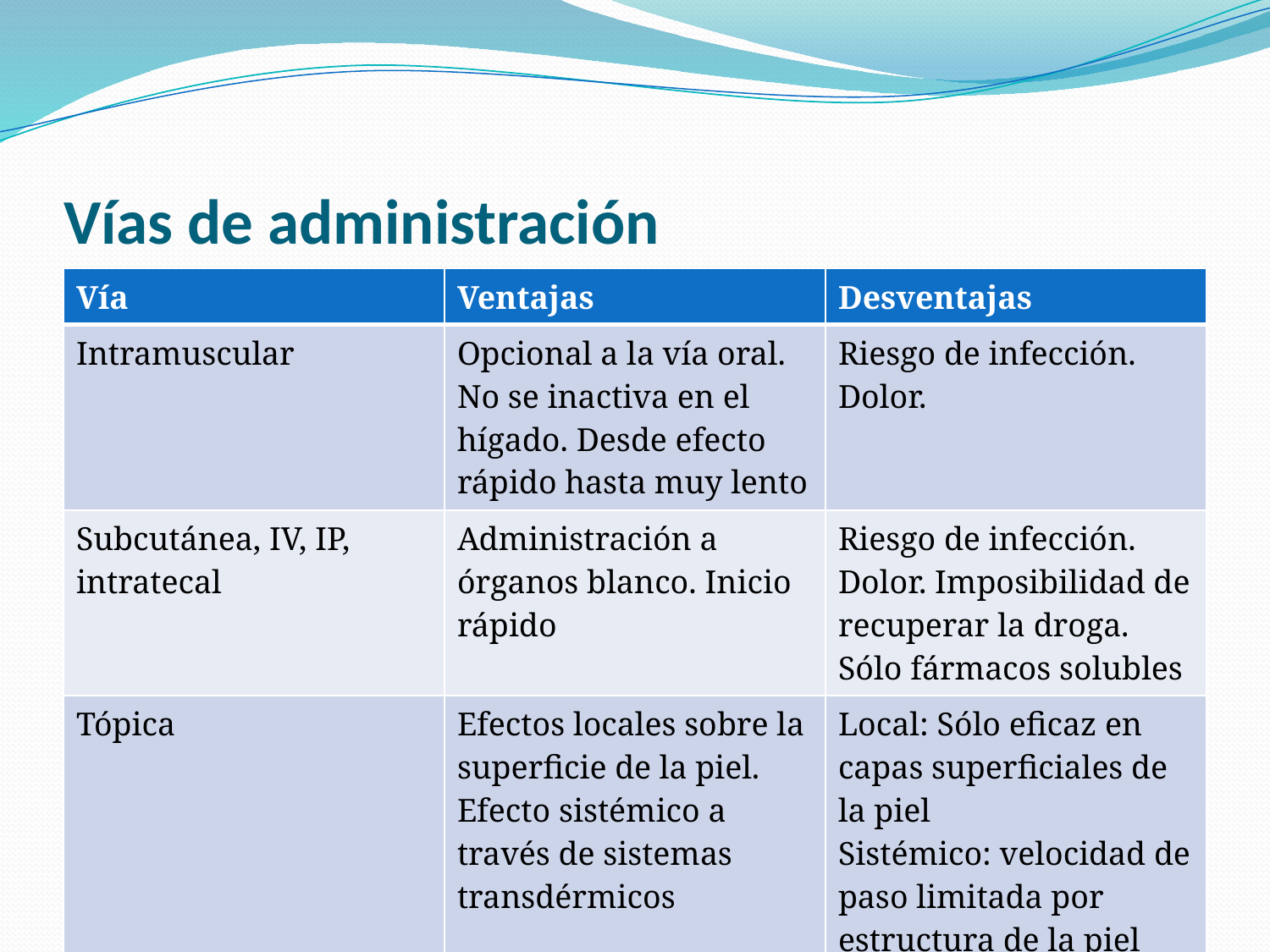

# Vías de administración
| Vía | Ventajas | Desventajas |
| --- | --- | --- |
| Intramuscular | Opcional a la vía oral. No se inactiva en el hígado. Desde efecto rápido hasta muy lento | Riesgo de infección. Dolor. |
| Subcutánea, IV, IP, intratecal | Administración a órganos blanco. Inicio rápido | Riesgo de infección. Dolor. Imposibilidad de recuperar la droga. Sólo fármacos solubles |
| Tópica | Efectos locales sobre la superficie de la piel. Efecto sistémico a través de sistemas transdérmicos | Local: Sólo eficaz en capas superficiales de la piel Sistémico: velocidad de paso limitada por estructura de la piel |